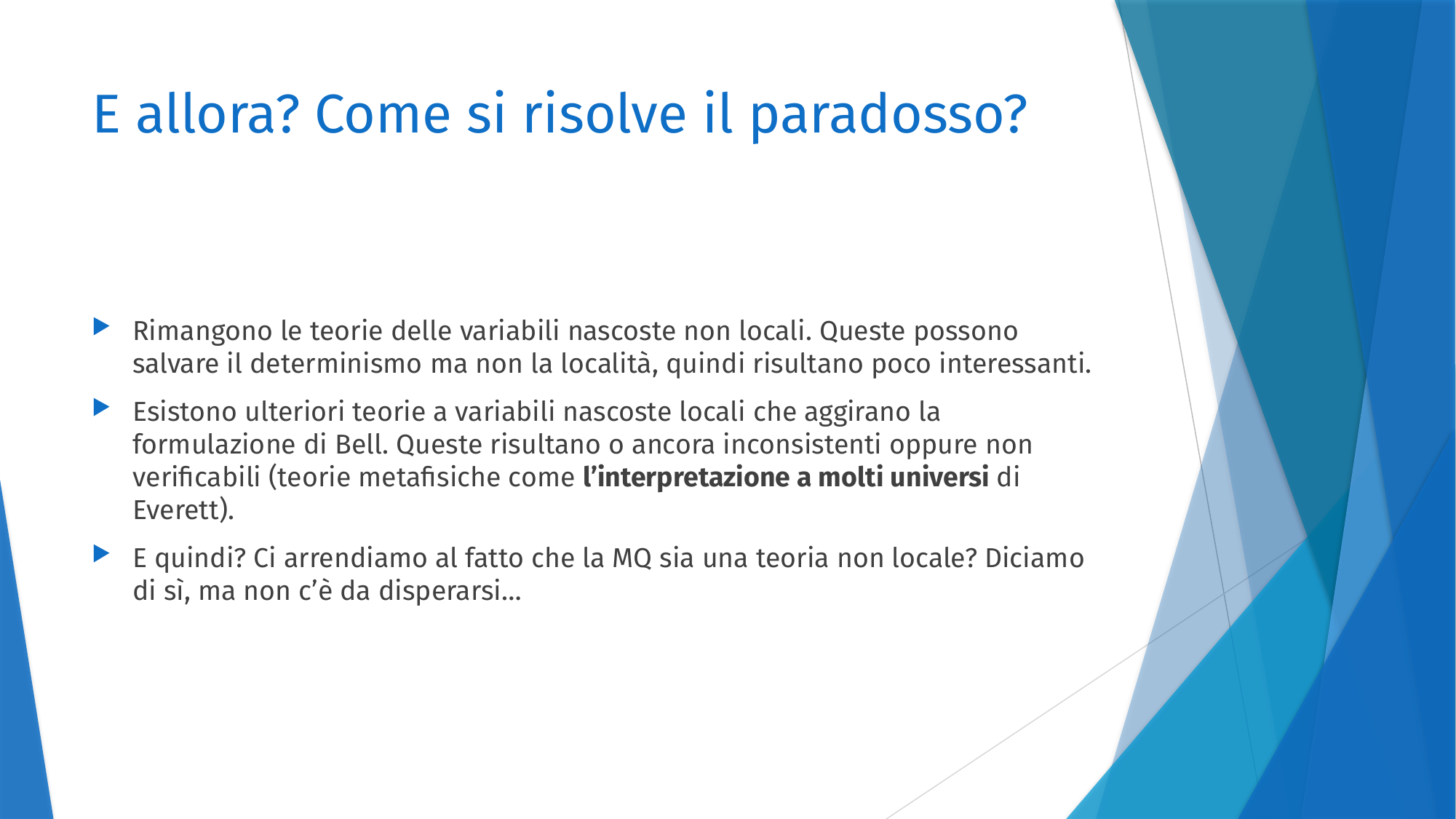

# E allora? Come si risolve il paradosso?
Rimangono le teorie delle variabili nascoste non locali. Queste possono salvare il determinismo ma non la località, quindi risultano poco interessanti.
Esistono ulteriori teorie a variabili nascoste locali che aggirano la formulazione di Bell. Queste risultano o ancora inconsistenti oppure non verificabili (teorie metafisiche come l’interpretazione a molti universi di Everett).
E quindi? Ci arrendiamo al fatto che la MQ sia una teoria non locale? Diciamo di sì, ma non c’è da disperarsi…